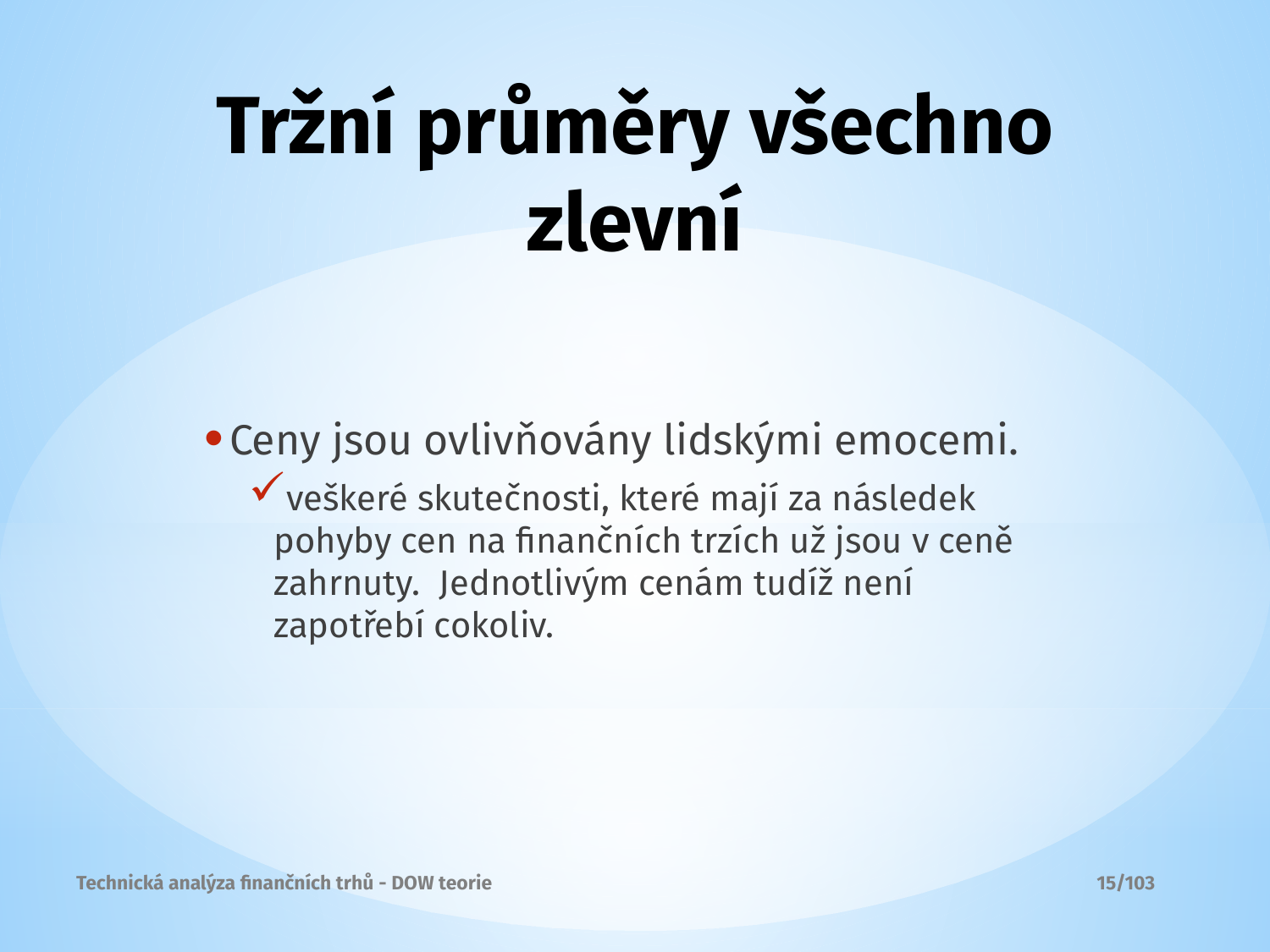

# Tržní průměry všechno zlevní
Ceny jsou ovlivňovány lidskými emocemi.
veškeré skutečnosti, které mají za následek pohyby cen na finančních trzích už jsou v ceně zahrnuty.  Jednotlivým cenám tudíž není zapotřebí cokoliv.
Technická analýza finančních trhů - DOW teorie					 15/103